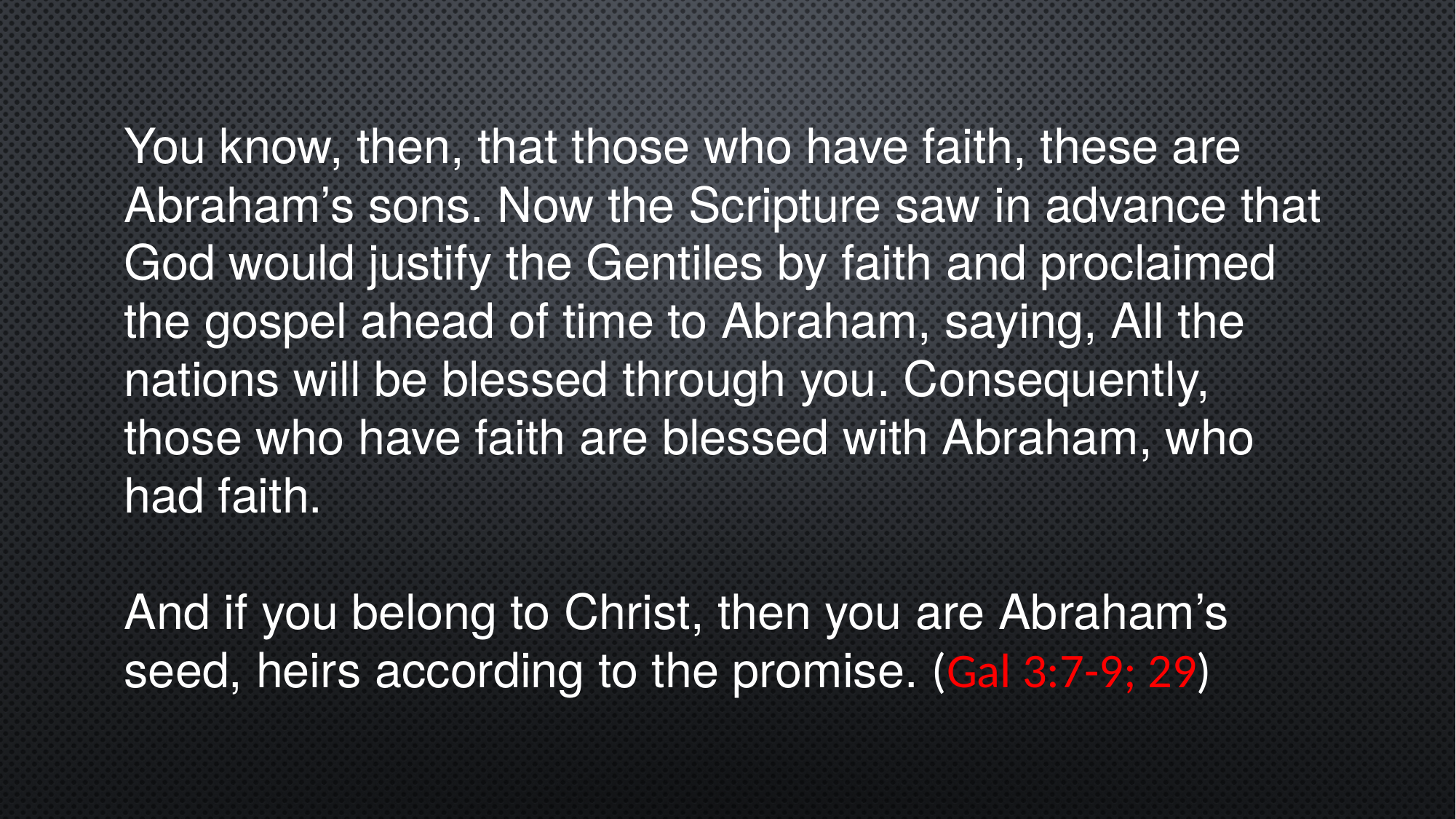

You know, then, that those who have faith, these are Abraham’s sons. Now the Scripture saw in advance that God would justify the Gentiles by faith and proclaimed the gospel ahead of time to Abraham, saying, All the nations will be blessed through you. Consequently, those who have faith are blessed with Abraham, who had faith.

And if you belong to Christ, then you are Abraham’s seed, heirs according to the promise. (Gal 3:7-9; 29)